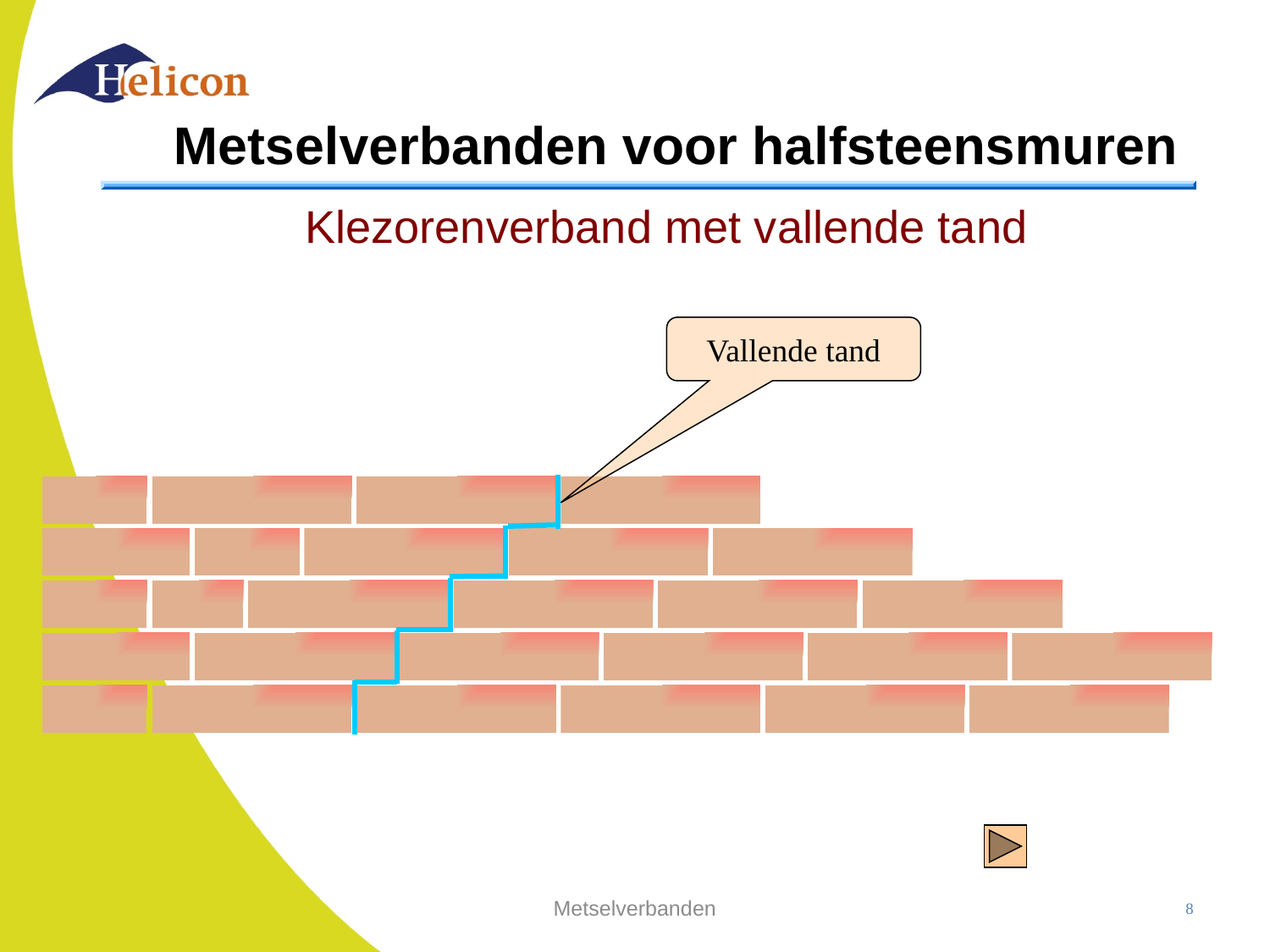

# Metselverbanden voor halfsteensmuren

Klezorenverband met vallende tand
Vallende tand

Metselverbanden
8